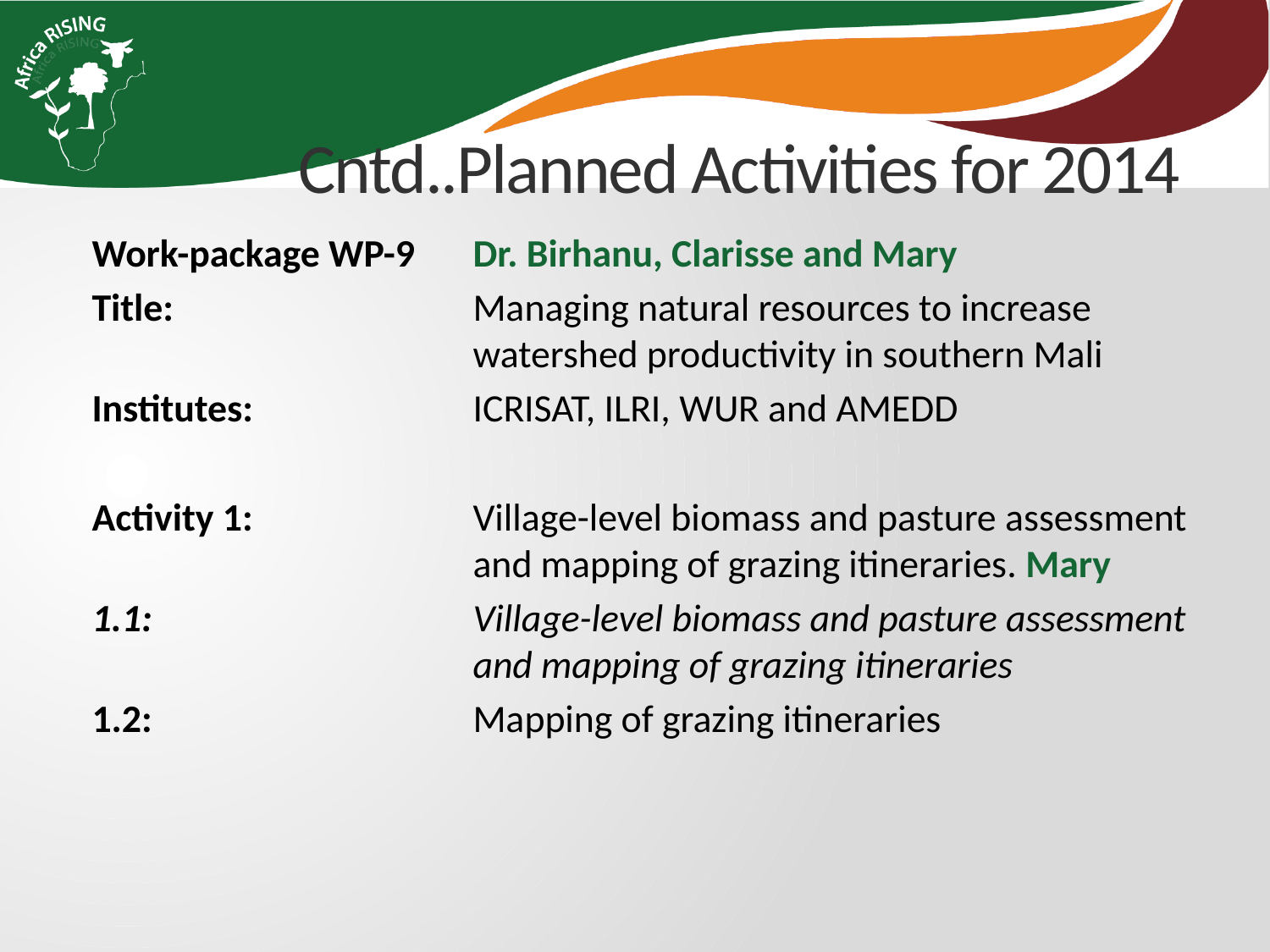

# Cntd..Planned Activities for 2014
Work-package WP-9	Dr. Birhanu, Clarisse and Mary
Title: 			Managing natural resources to increase 				watershed productivity in southern Mali
Institutes:		ICRISAT, ILRI, WUR and AMEDD

Activity 1:	 	Village-level biomass and pasture assessment 			and mapping of grazing itineraries. Mary
1.1: 			Village-level biomass and pasture assessment 			and mapping of grazing itineraries
1.2: 			Mapping of grazing itineraries